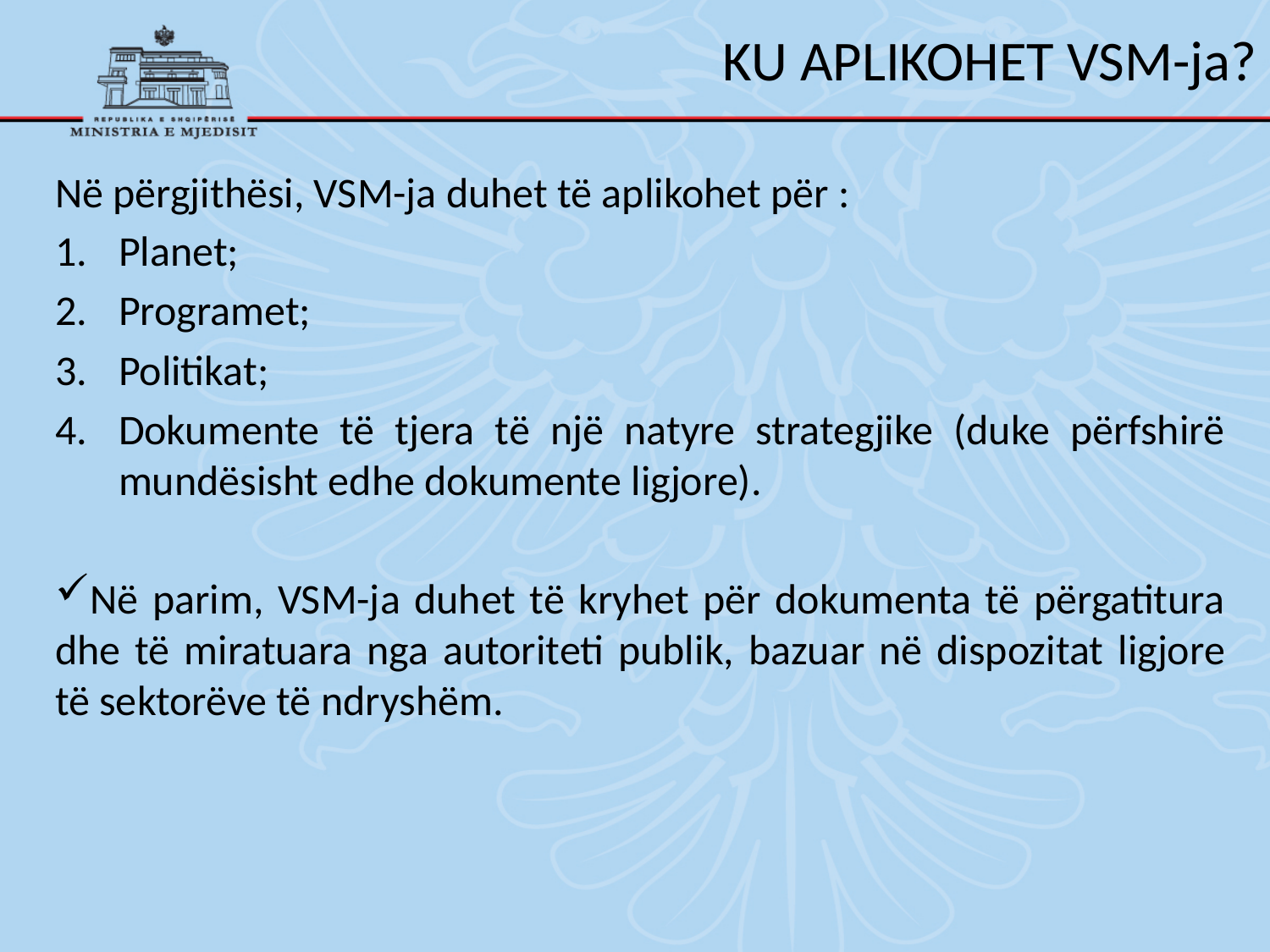

# KU APLIKOHET VSM-ja?
Në përgjithësi, VSM-ja duhet të aplikohet për :
Planet;
Programet;
Politikat;
Dokumente të tjera të një natyre strategjike (duke përfshirë mundësisht edhe dokumente ligjore).

Në parim, VSM-ja duhet të kryhet për dokumenta të përgatitura dhe të miratuara nga autoriteti publik, bazuar në dispozitat ligjore të sektorëve të ndryshëm.